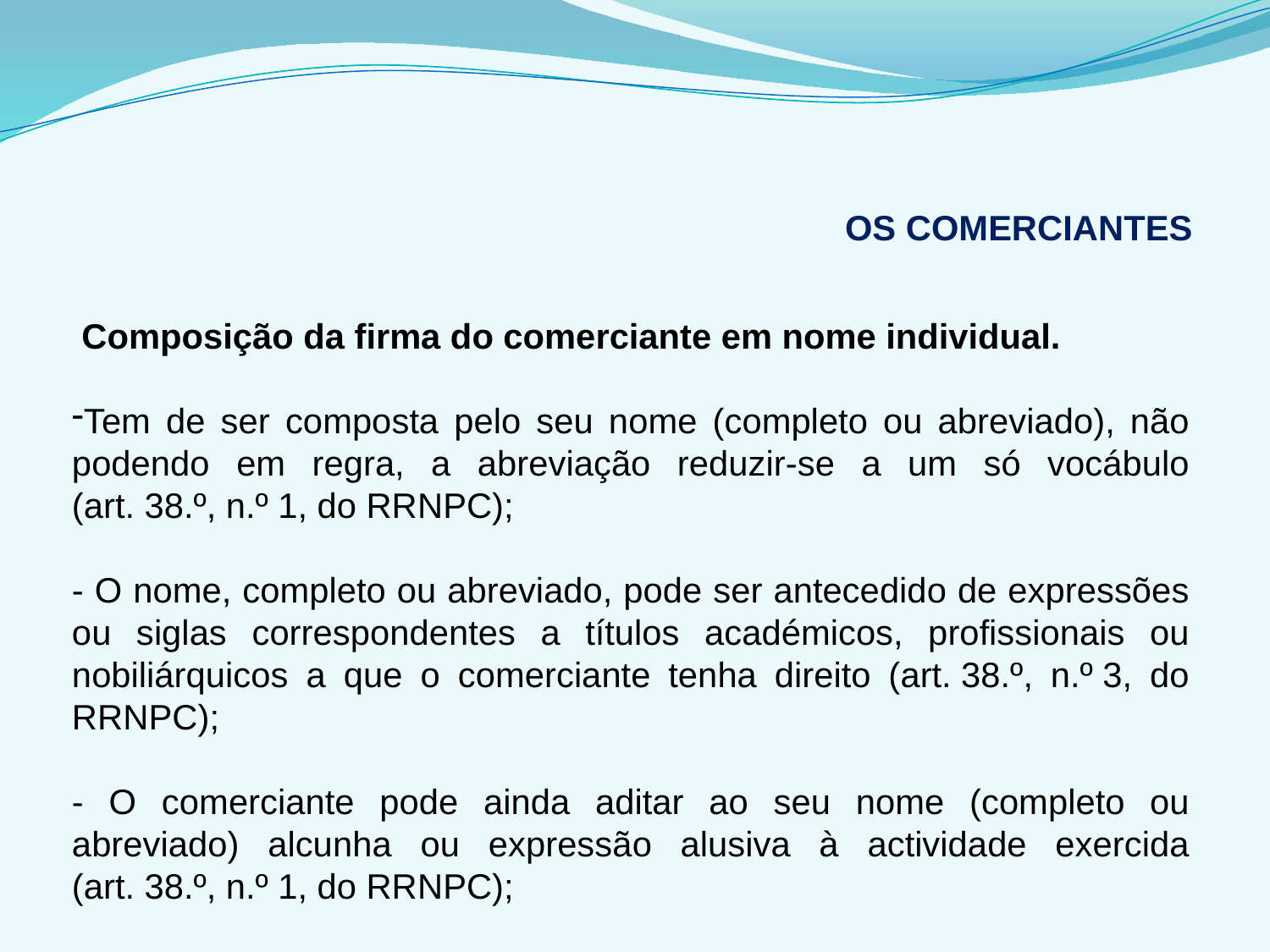

# OS COMERCIANTES
 Composição da firma do comerciante em nome individual.

Tem de ser composta pelo seu nome (completo ou abreviado), não podendo em regra, a abreviação reduzir-se a um só vocábulo (art. 38.º, n.º 1, do RRNPC);

- O nome, completo ou abreviado, pode ser antecedido de expressões ou siglas correspondentes a títulos académicos, profissionais ou nobiliárquicos a que o comerciante tenha direito (art. 38.º, n.º 3, do RRNPC);

- O comerciante pode ainda aditar ao seu nome (completo ou abreviado) alcunha ou expressão alusiva à actividade exercida (art. 38.º, n.º 1, do RRNPC);